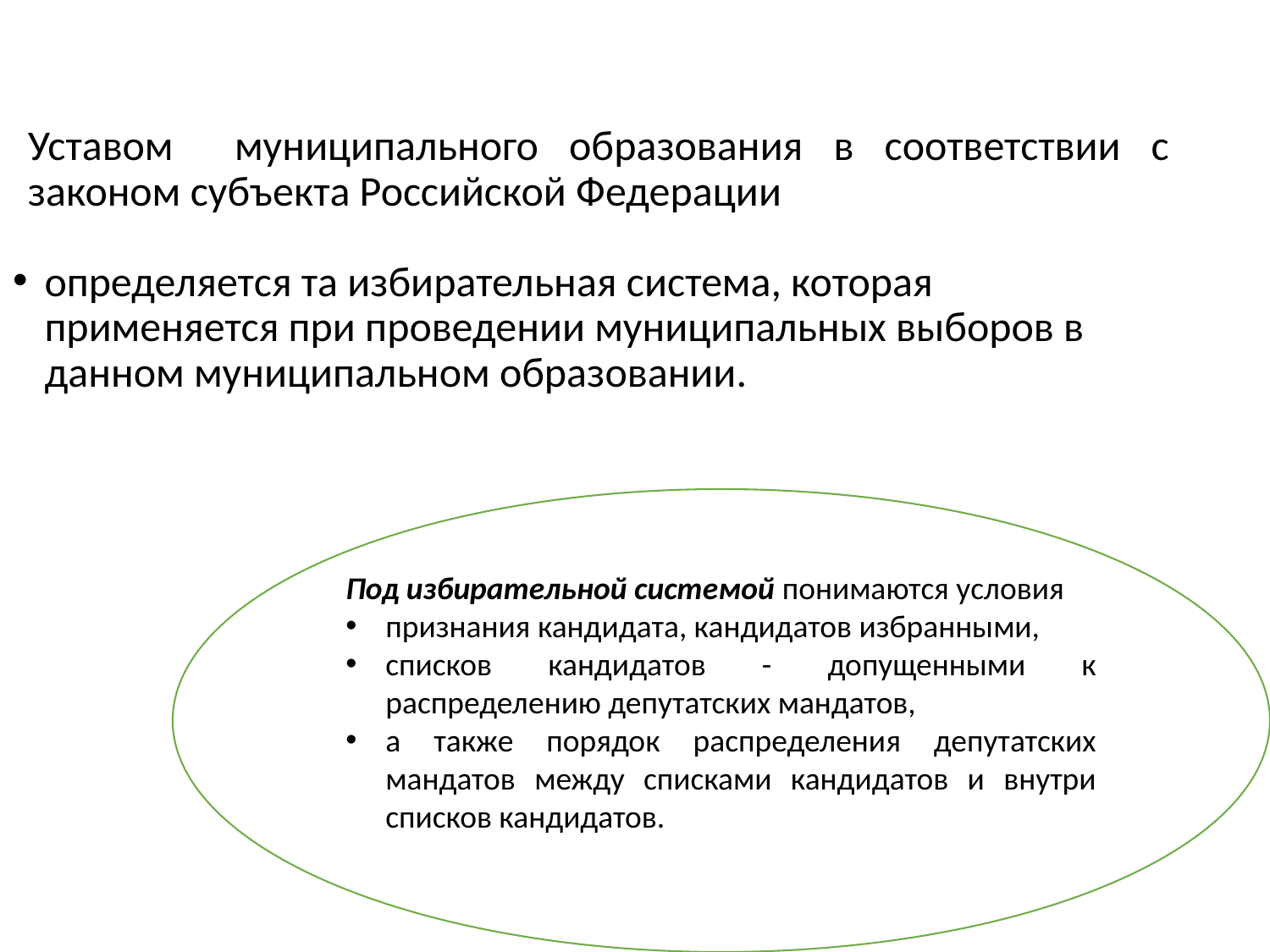

# Уставом  муниципального образования в соответствии с законом субъекта Российской Федерации
определяется та избирательная система, которая применяется при проведении муниципальных выборов в данном муниципальном образовании.

Под избирательной системой понимаются условия
признания кандидата, кандидатов избранными,
списков кандидатов - допущенными к распределению депутатских мандатов,
а также порядок распределения депутатских мандатов между списками кандидатов и внутри списков кандидатов.